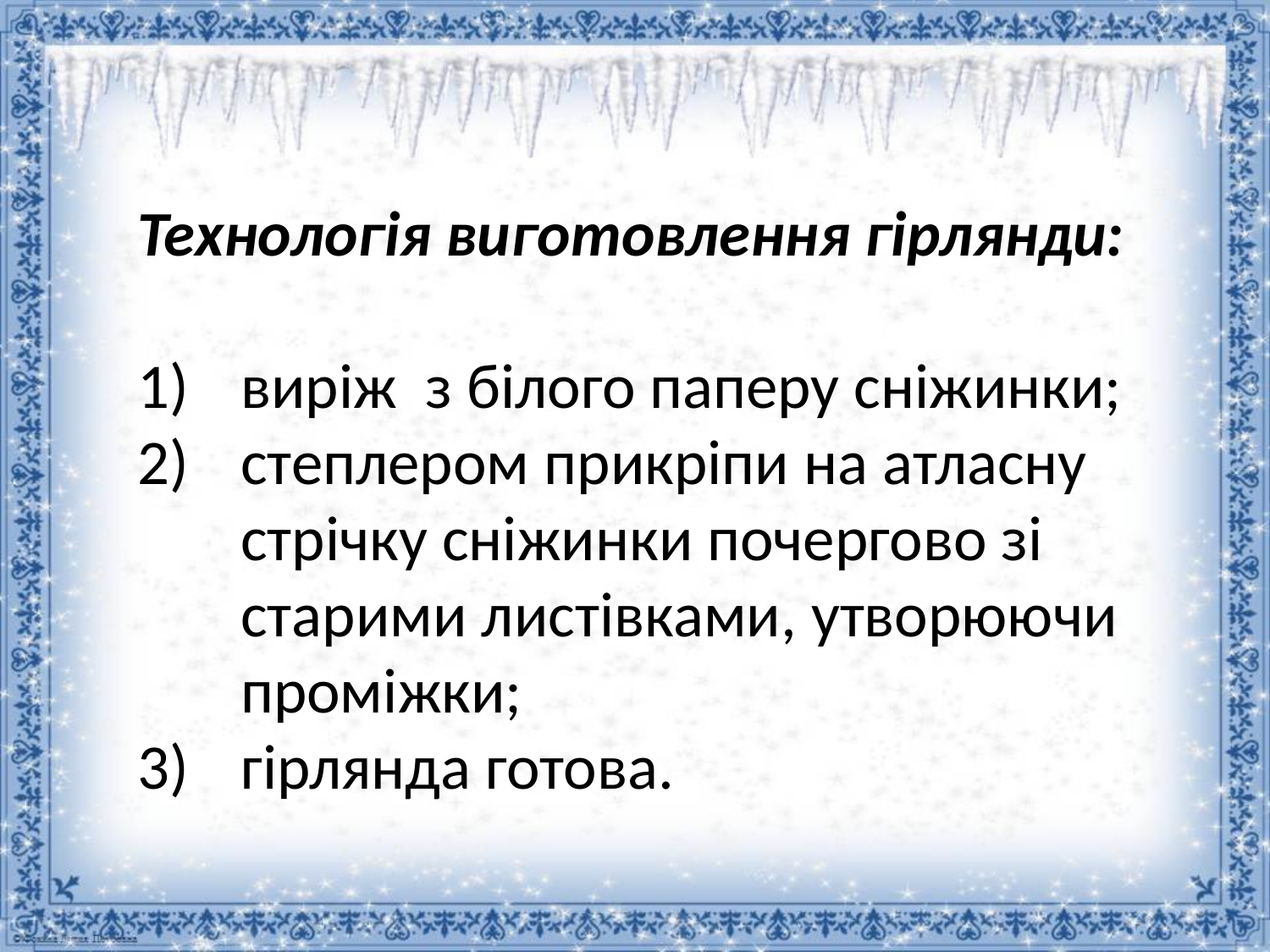

Технологія виготовлення гірлянди:
виріж  з білого паперу сніжинки;
степлером прикріпи на атласну стрічку сніжинки почергово зі старими листівками, утворюючи проміжки;
гірлянда готова.